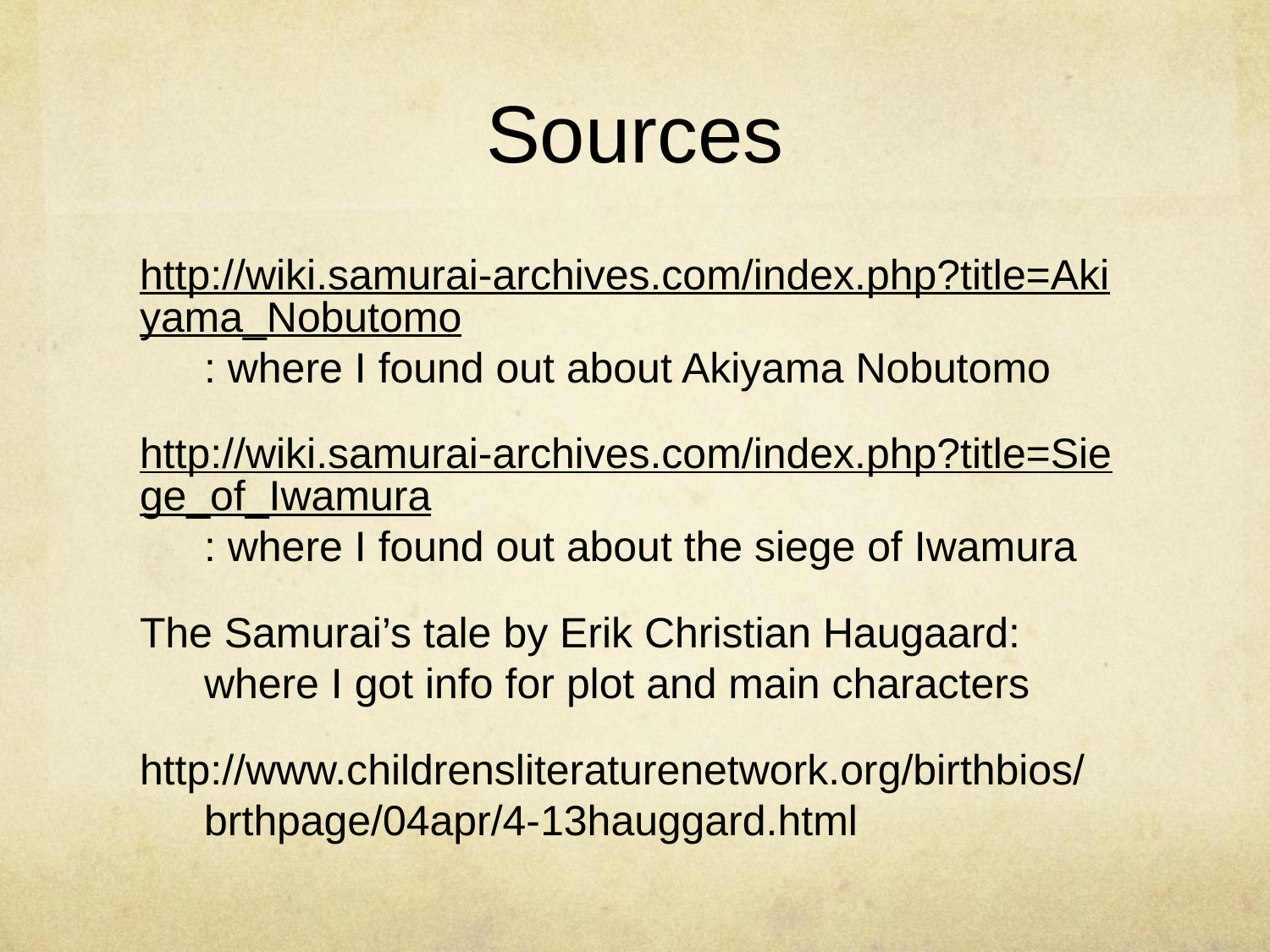

# Sources
http://wiki.samurai-archives.com/index.php?title=Akiyama_Nobutomo: where I found out about Akiyama Nobutomo
http://wiki.samurai-archives.com/index.php?title=Siege_of_Iwamura: where I found out about the siege of Iwamura
The Samurai’s tale by Erik Christian Haugaard: where I got info for plot and main characters
http://www.childrensliteraturenetwork.org/birthbios/brthpage/04apr/4-13hauggard.html